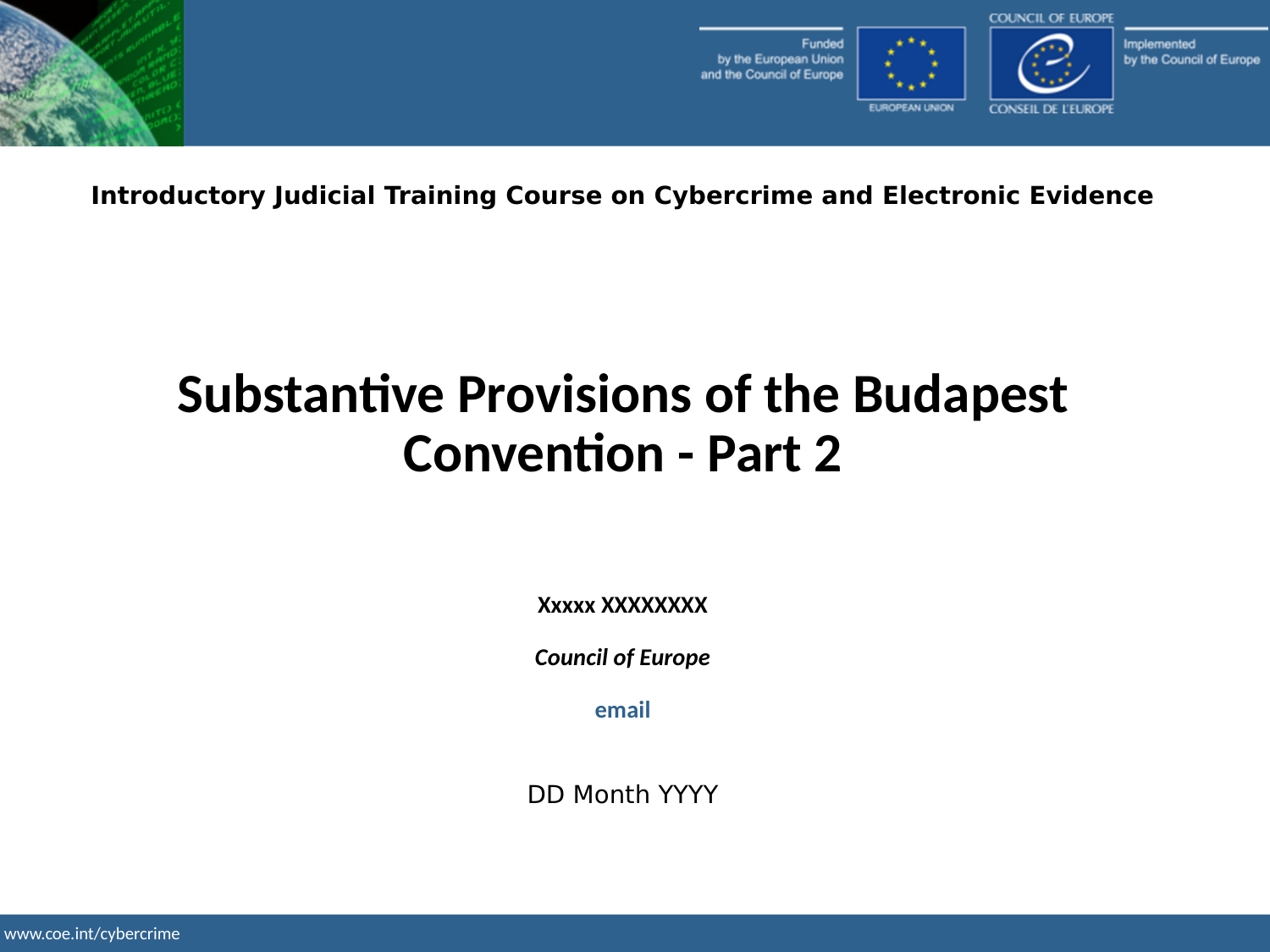

Introductory Judicial Training Course on Cybercrime and Electronic Evidence

Substantive Provisions of the Budapest Convention - Part 2

Xxxxx XXXXXXXX

Council of Europe

email

DD Month YYYY